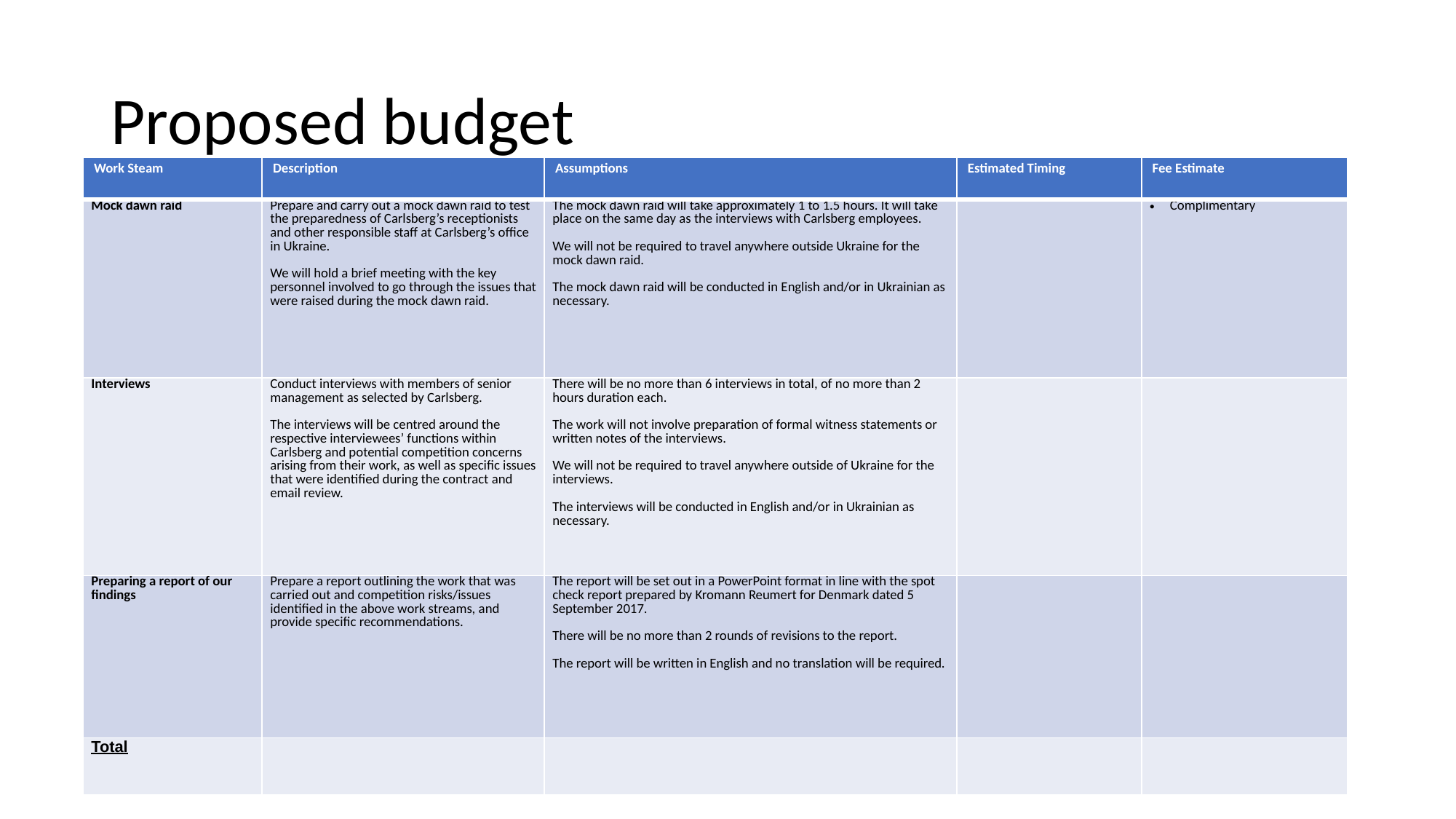

# Proposed budget
| Work Steam | Description | Assumptions | Estimated Timing | Fee Estimate |
| --- | --- | --- | --- | --- |
| Mock dawn raid | Prepare and carry out a mock dawn raid to test the preparedness of Carlsberg’s receptionists and other responsible staff at Carlsberg’s office in Ukraine.   We will hold a brief meeting with the key personnel involved to go through the issues that were raised during the mock dawn raid. | The mock dawn raid will take approximately 1 to 1.5 hours. It will take place on the same day as the interviews with Carlsberg employees.   We will not be required to travel anywhere outside Ukraine for the mock dawn raid.   The mock dawn raid will be conducted in English and/or in Ukrainian as necessary. |  | Complimentary |
| Interviews | Conduct interviews with members of senior management as selected by Carlsberg. The interviews will be centred around the respective interviewees’ functions within Carlsberg and potential competition concerns arising from their work, as well as specific issues that were identified during the contract and email review. | There will be no more than 6 interviews in total, of no more than 2 hours duration each. The work will not involve preparation of formal witness statements or written notes of the interviews.   We will not be required to travel anywhere outside of Ukraine for the interviews.   The interviews will be conducted in English and/or in Ukrainian as necessary. |  |  |
| Preparing a report of our findings | Prepare a report outlining the work that was carried out and competition risks/issues identified in the above work streams, and provide specific recommendations. | The report will be set out in a PowerPoint format in line with the spot check report prepared by Kromann Reumert for Denmark dated 5 September 2017. There will be no more than 2 rounds of revisions to the report.   The report will be written in English and no translation will be required. |  |  |
| Total |  |  |  |  |